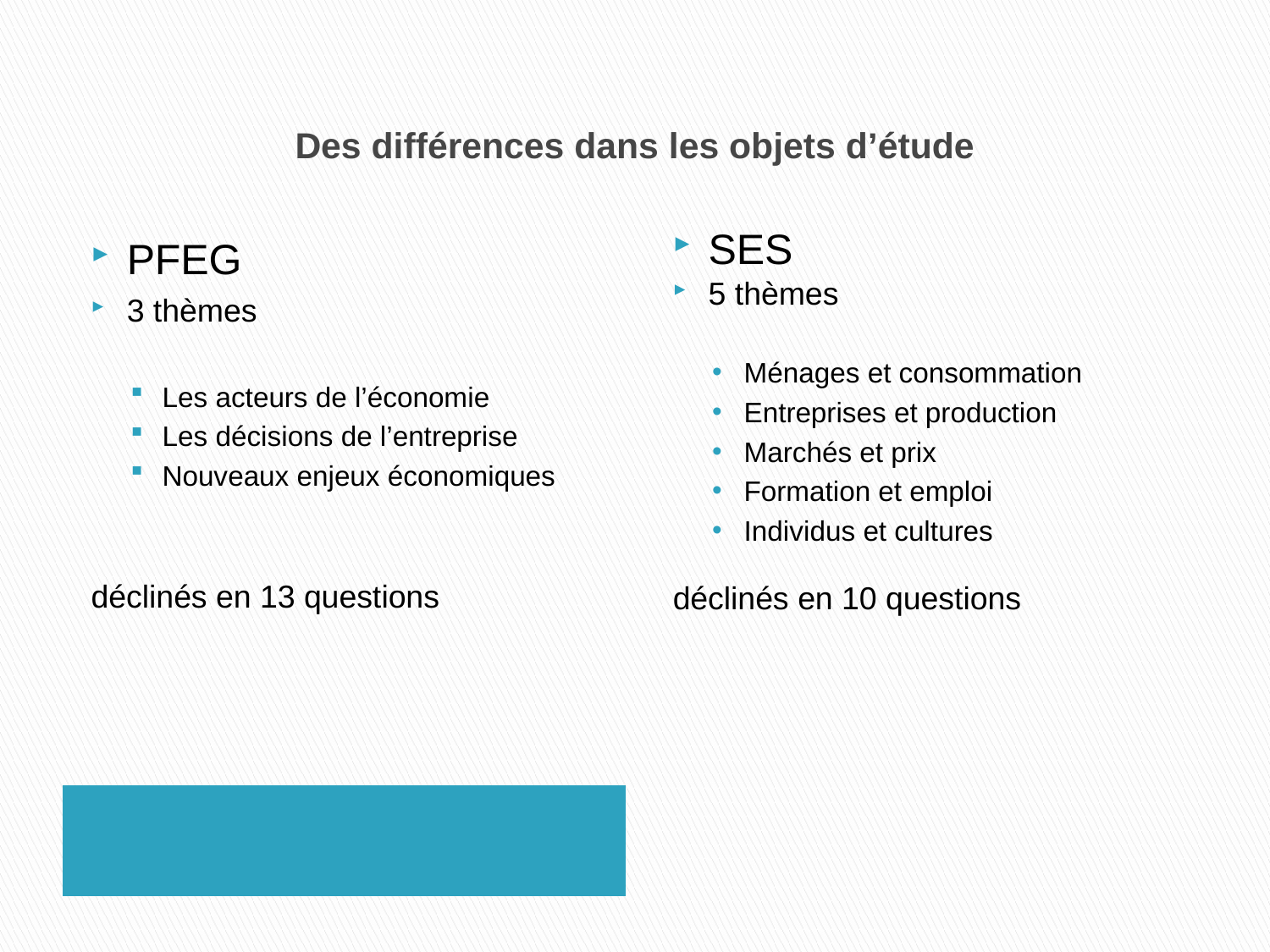

# Des différences dans les objets d’étude
SES
5 thèmes

Ménages et consommation
Entreprises et production
Marchés et prix
Formation et emploi
Individus et cultures

déclinés en 10 questions

PFEG
3 thèmes

Les acteurs de l’économie
Les décisions de l’entreprise
Nouveaux enjeux économiques

déclinés en 13 questions